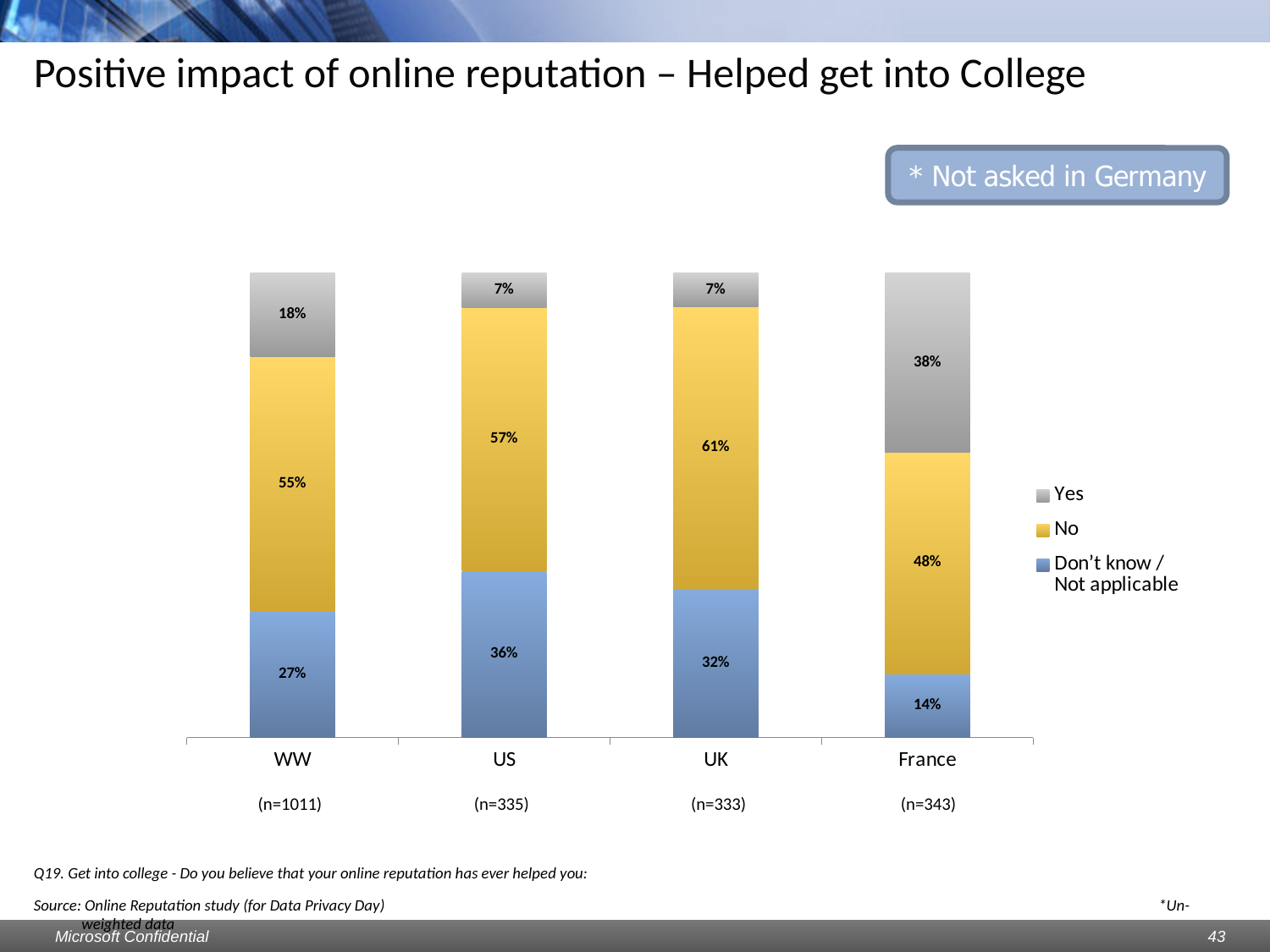

# Positive impact of online reputation – Helped get into College
* Not asked in Germany

### Chart

| Category | Don’t know / Not applicable | No | Yes |
|---|---|---|---|
| WW | 0.27101879327398837 | 0.5499505440158259 | 0.17903066271018792 |
| US | 0.35820895522388246 | 0.5671641791044777 | 0.0746268656716418 |
| UK | 0.32132132132132313 | 0.6066066066066103 | 0.07207207207207207 |
| France | 0.1370262390670554 | 0.478134110787172 | 0.3848396501457728 |
(n=1011)
(n=335)
(n=333)
(n=343)
Q19. Get into college - Do you believe that your online reputation has ever helped you:
Source: Online Reputation study (for Data Privacy Day) 						                 *Un-weighted data